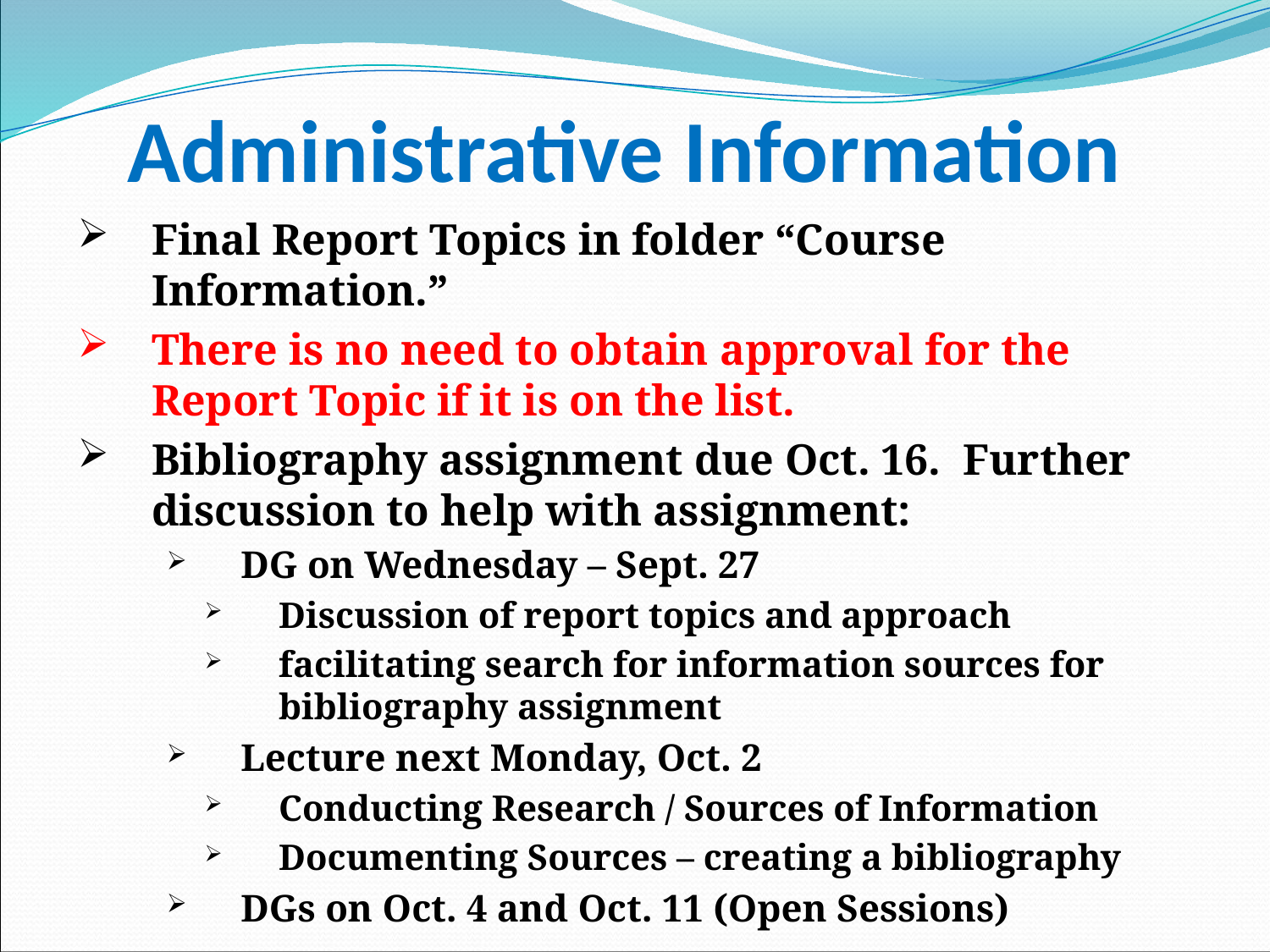

# Administrative Information
Final Report Topics in folder “Course Information.”
There is no need to obtain approval for the Report Topic if it is on the list.
Bibliography assignment due Oct. 16.  Further discussion to help with assignment:
DG on Wednesday – Sept. 27
Discussion of report topics and approach
facilitating search for information sources for bibliography assignment
Lecture next Monday, Oct. 2
Conducting Research / Sources of Information
Documenting Sources – creating a bibliography
DGs on Oct. 4 and Oct. 11 (Open Sessions)